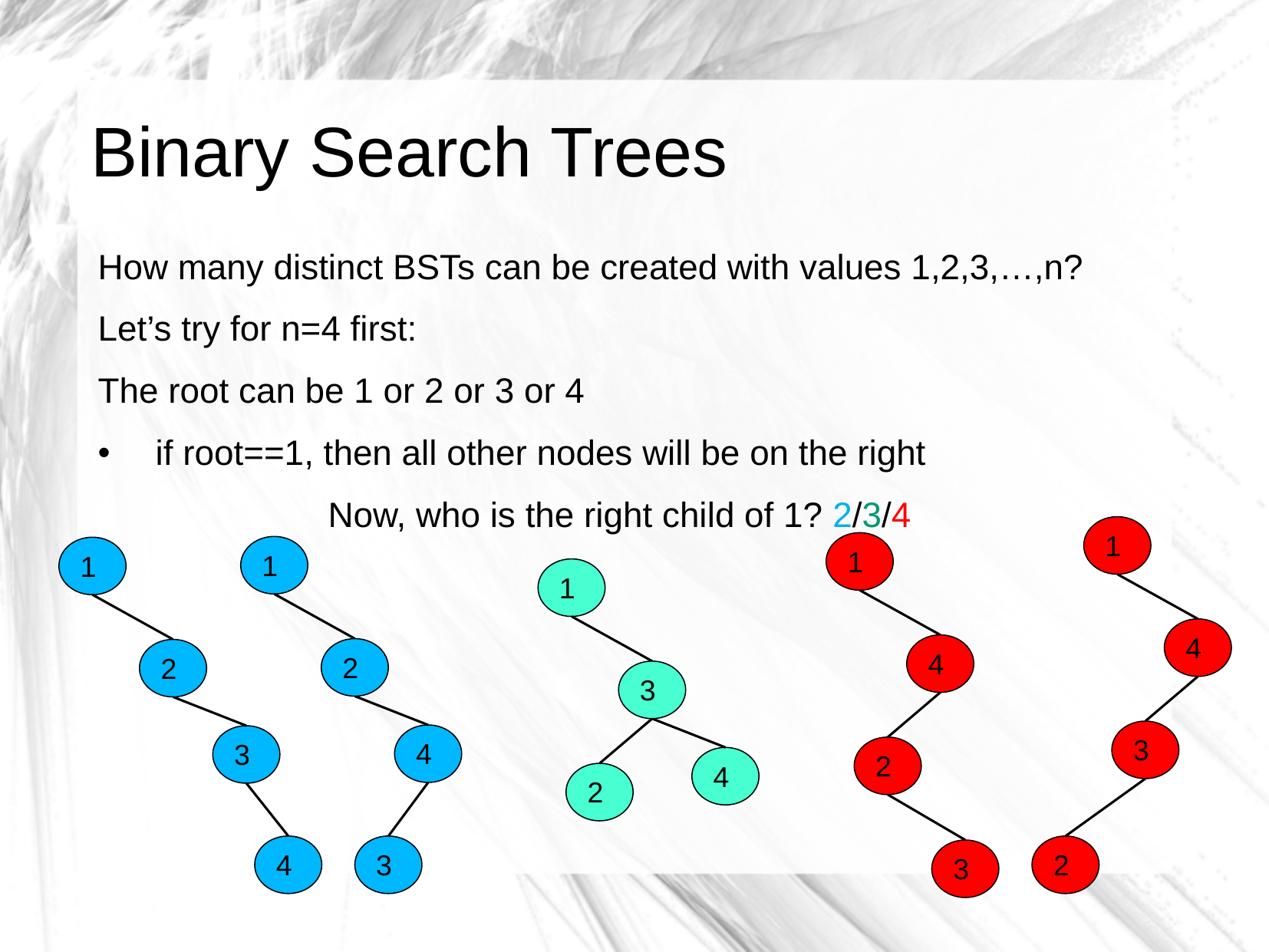

# Binary Search Trees
How many distinct BSTs can be created with values 1,2,3,…,n?
Let’s try for n=4 first:
The root can be 1 or 2 or 3 or 4
if root==1, then all other nodes will be on the right
		Now, who is the right child of 1? 2/3/4

1
1
1
1
1
4
4
2
2
3
3
4
3
2
4
2
4
3
2
3